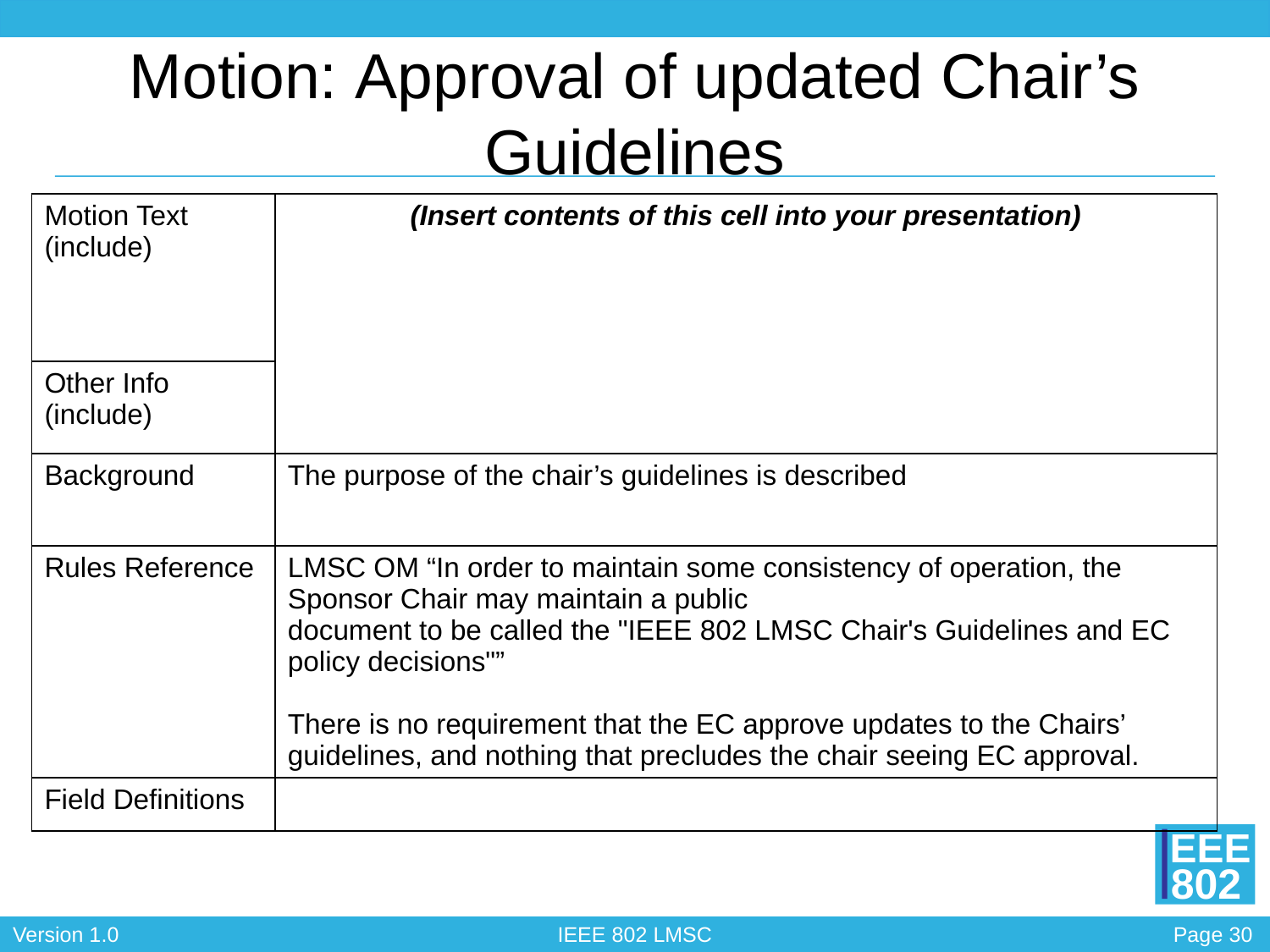

# Motion: Approval of updated Chair’s Guidelines
| Motion Text (include) | (Insert contents of this cell into your presentation) |
| --- | --- |
|  |  |
| Other Info (include) |  |
| Background | The purpose of the chair’s guidelines is described |
| Rules Reference | LMSC OM “In order to maintain some consistency of operation, the Sponsor Chair may maintain a public document to be called the "IEEE 802 LMSC Chair's Guidelines and EC policy decisions"” There is no requirement that the EC approve updates to the Chairs’ guidelines, and nothing that precludes the chair seeing EC approval. |
| Field Definitions |  |